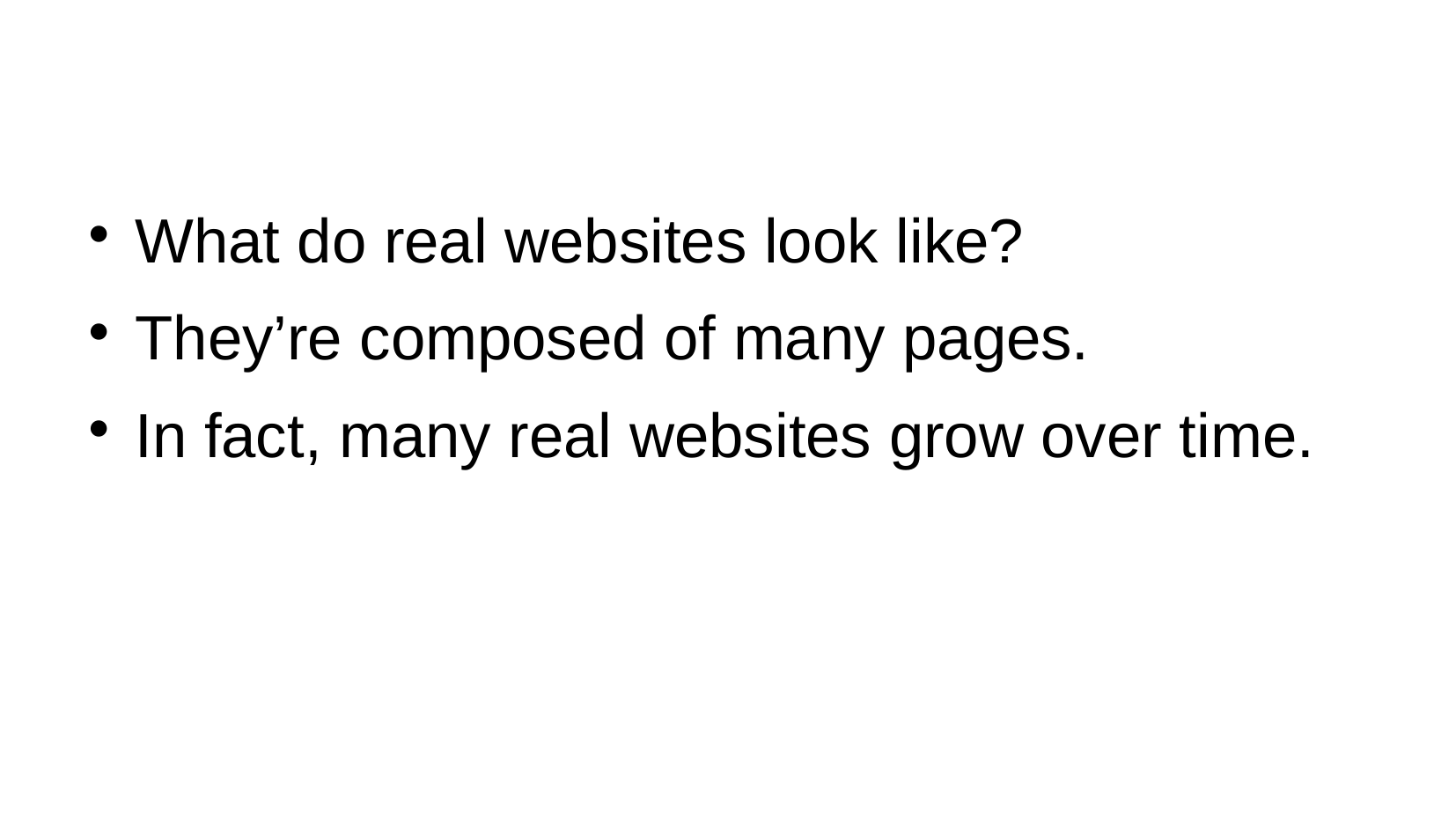

What do real websites look like?
They’re composed of many pages.
In fact, many real websites grow over time.